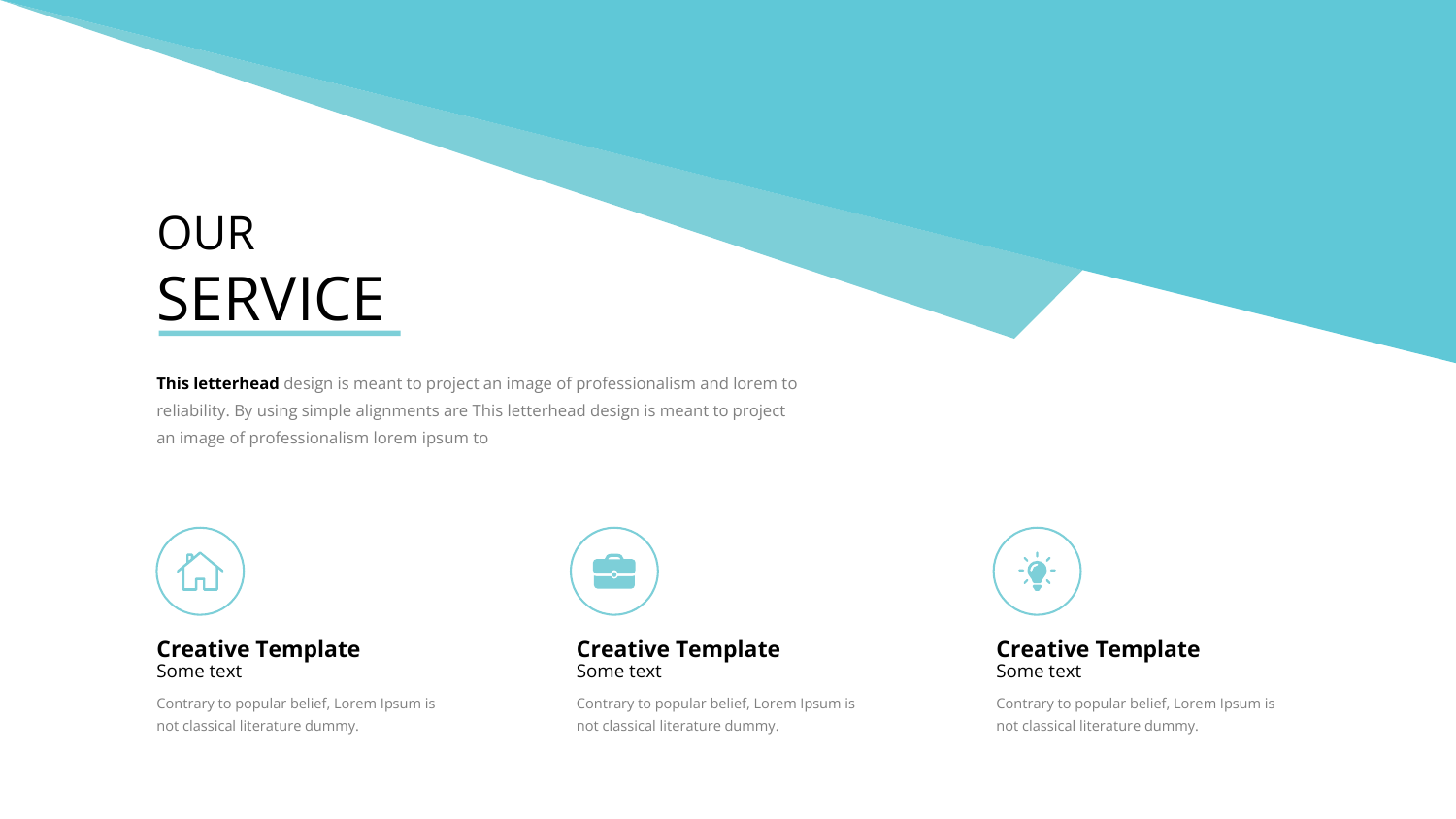

OUR
SERVICE

This letterhead design is meant to project an image of professionalism and lorem to reliability. By using simple alignments are This letterhead design is meant to project an image of professionalism lorem ipsum to

Creative Template
Some text
Contrary to popular belief, Lorem Ipsum is not classical literature dummy.

Creative Template
Some text
Contrary to popular belief, Lorem Ipsum is not classical literature dummy.

Creative Template
Some text
Contrary to popular belief, Lorem Ipsum is not classical literature dummy.